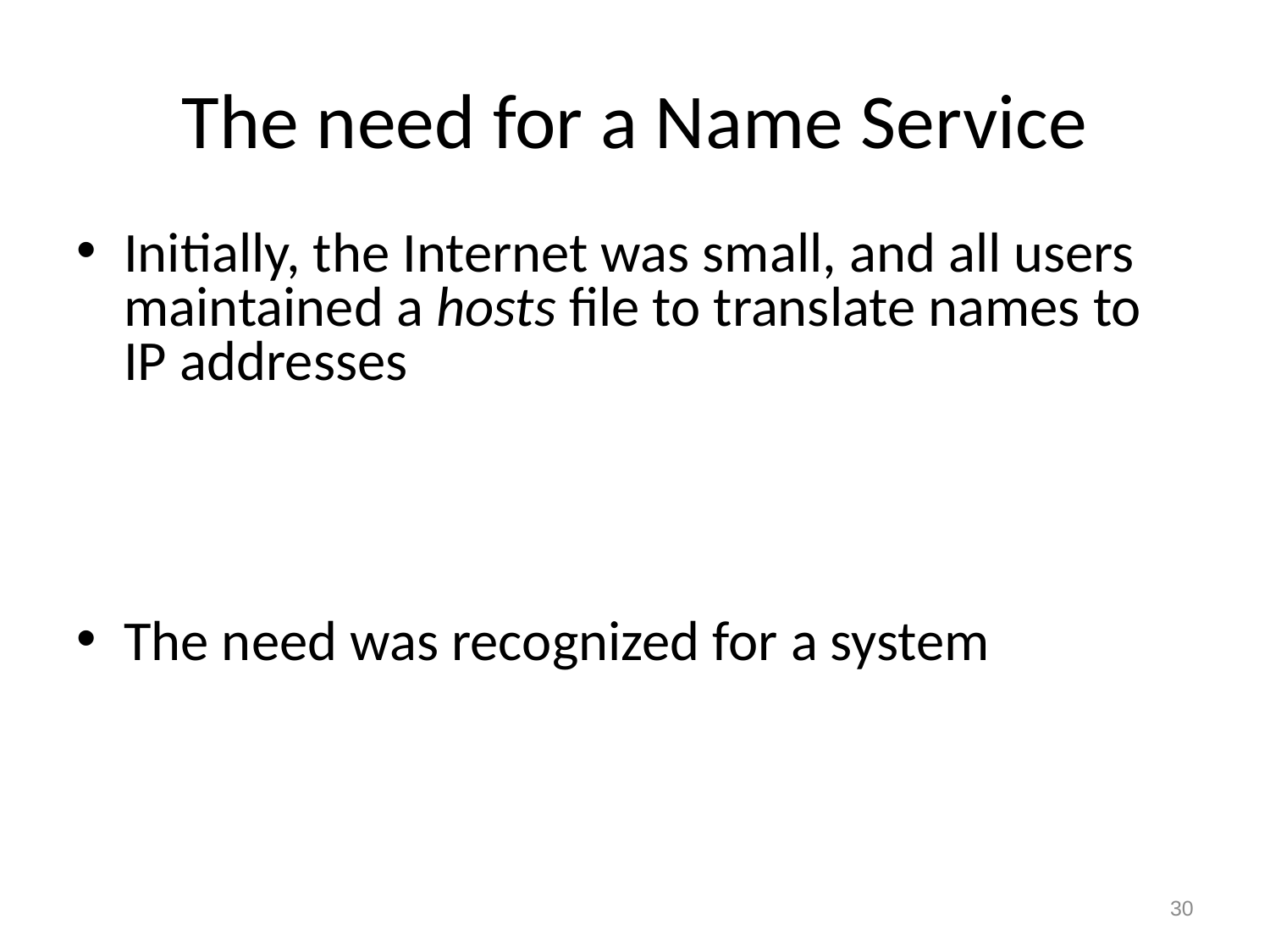

# The need for a Name Service
Initially, the Internet was small, and all users maintained a hosts file to translate names to IP addresses

The need was recognized for a system

30